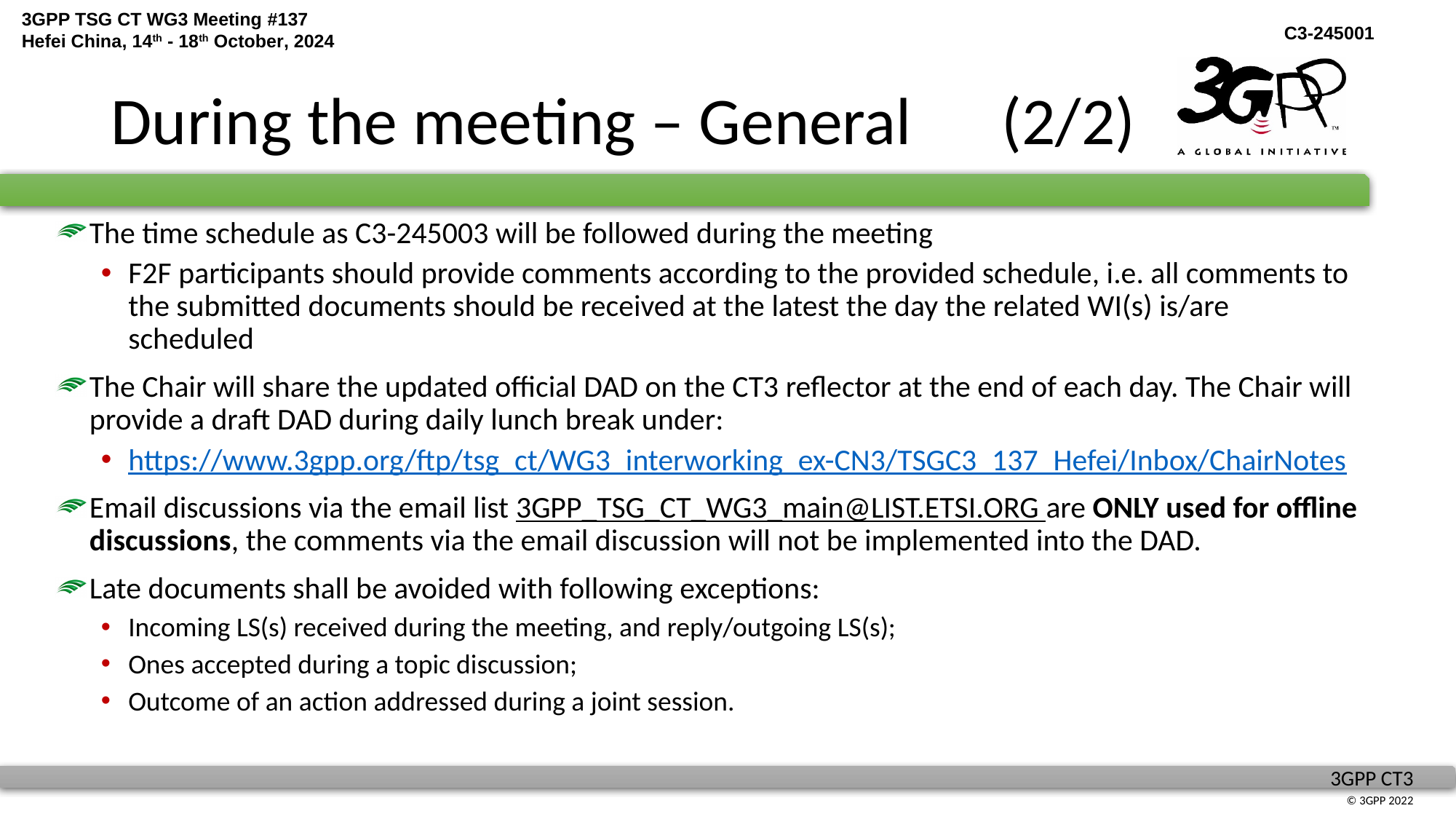

# During the meeting – General      (2/2)
The time schedule as C3-245003 will be followed during the meeting
F2F participants should provide comments according to the provided schedule, i.e. all comments to the submitted documents should be received at the latest the day the related WI(s) is/are scheduled
The Chair will share the updated official DAD on the CT3 reflector at the end of each day. The Chair will provide a draft DAD during daily lunch break under:
https://www.3gpp.org/ftp/tsg_ct/WG3_interworking_ex-CN3/TSGC3_137_Hefei/Inbox/ChairNotes
Email discussions via the email list 3GPP_TSG_CT_WG3_main@LIST.ETSI.ORG are ONLY used for offline discussions, the comments via the email discussion will not be implemented into the DAD.
Late documents shall be avoided with following exceptions:
Incoming LS(s) received during the meeting, and reply/outgoing LS(s);
Ones accepted during a topic discussion;
Outcome of an action addressed during a joint session.